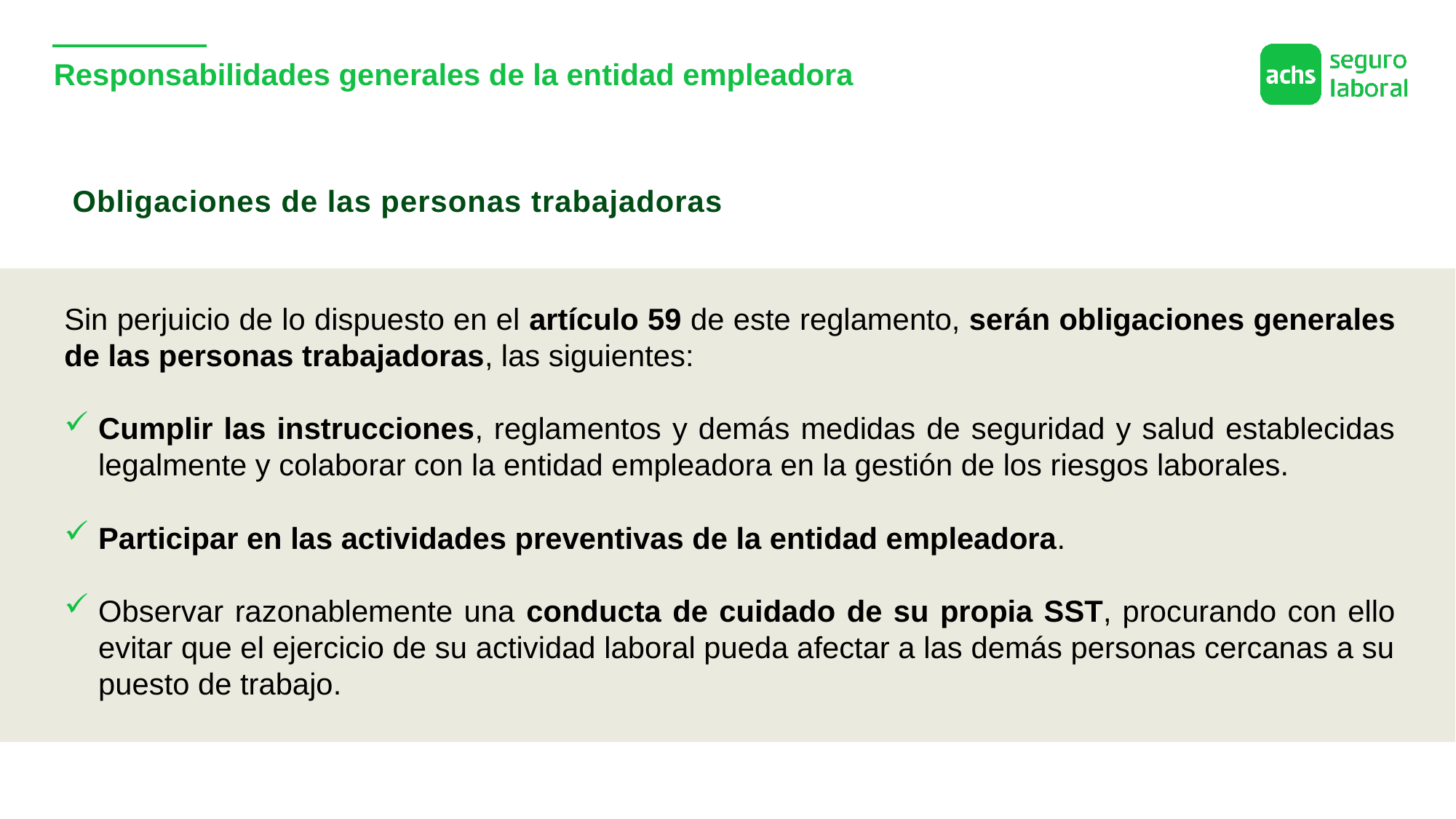

# Responsabilidades generales de la entidad empleadora
Obligaciones de las personas trabajadoras

Sin perjuicio de lo dispuesto en el artículo 59 de este reglamento, serán obligaciones generales de las personas trabajadoras, las siguientes:

Cumplir las instrucciones, reglamentos y demás medidas de seguridad y salud establecidas legalmente y colaborar con la entidad empleadora en la gestión de los riesgos laborales.

Participar en las actividades preventivas de la entidad empleadora.

Observar razonablemente una conducta de cuidado de su propia SST, procurando con ello evitar que el ejercicio de su actividad laboral pueda afectar a las demás personas cercanas a su puesto de trabajo.